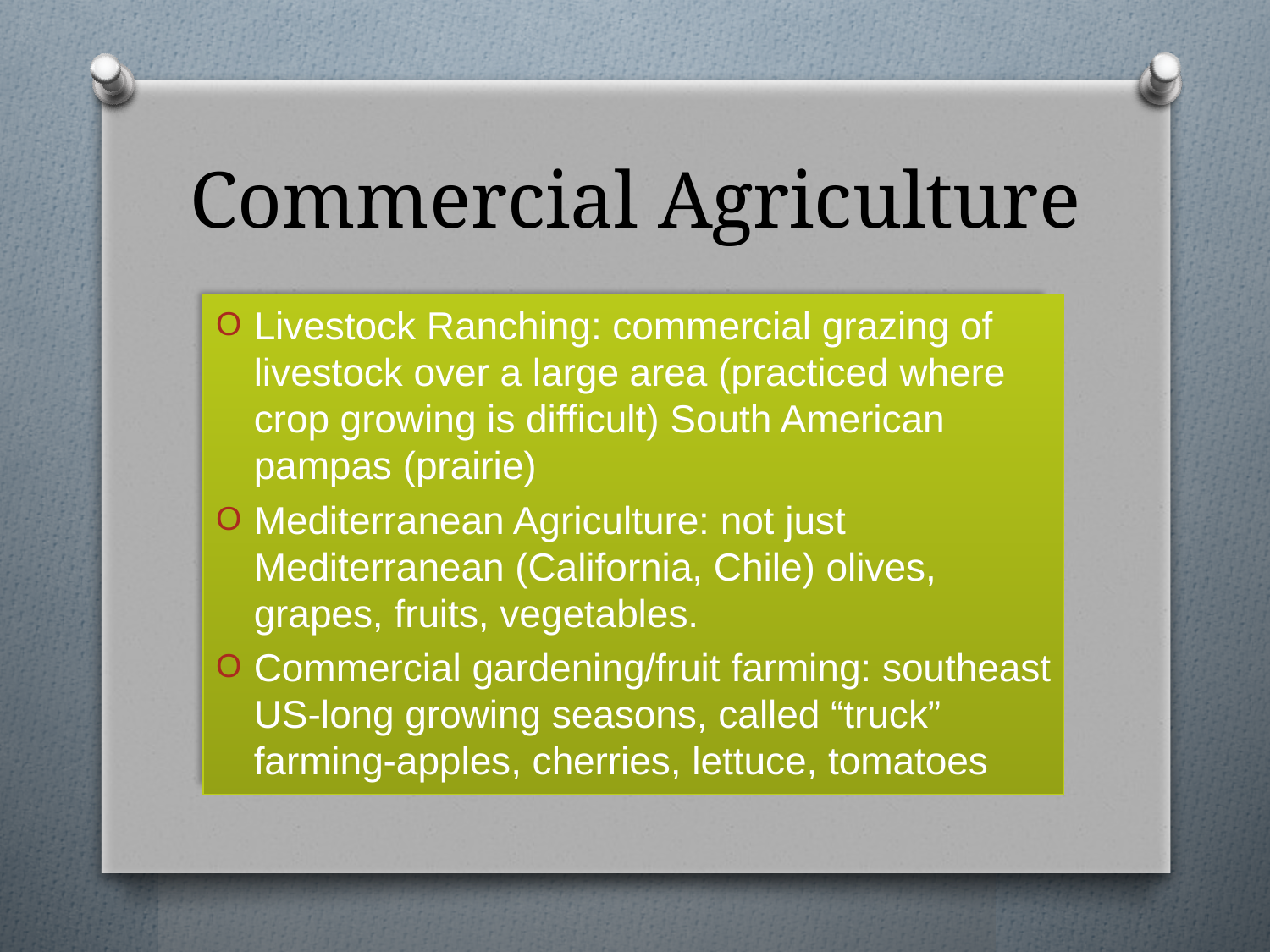

# Commercial Agriculture
Livestock Ranching: commercial grazing of livestock over a large area (practiced where crop growing is difficult) South American pampas (prairie)
Mediterranean Agriculture: not just Mediterranean (California, Chile) olives, grapes, fruits, vegetables.
Commercial gardening/fruit farming: southeast US-long growing seasons, called “truck” farming-apples, cherries, lettuce, tomatoes